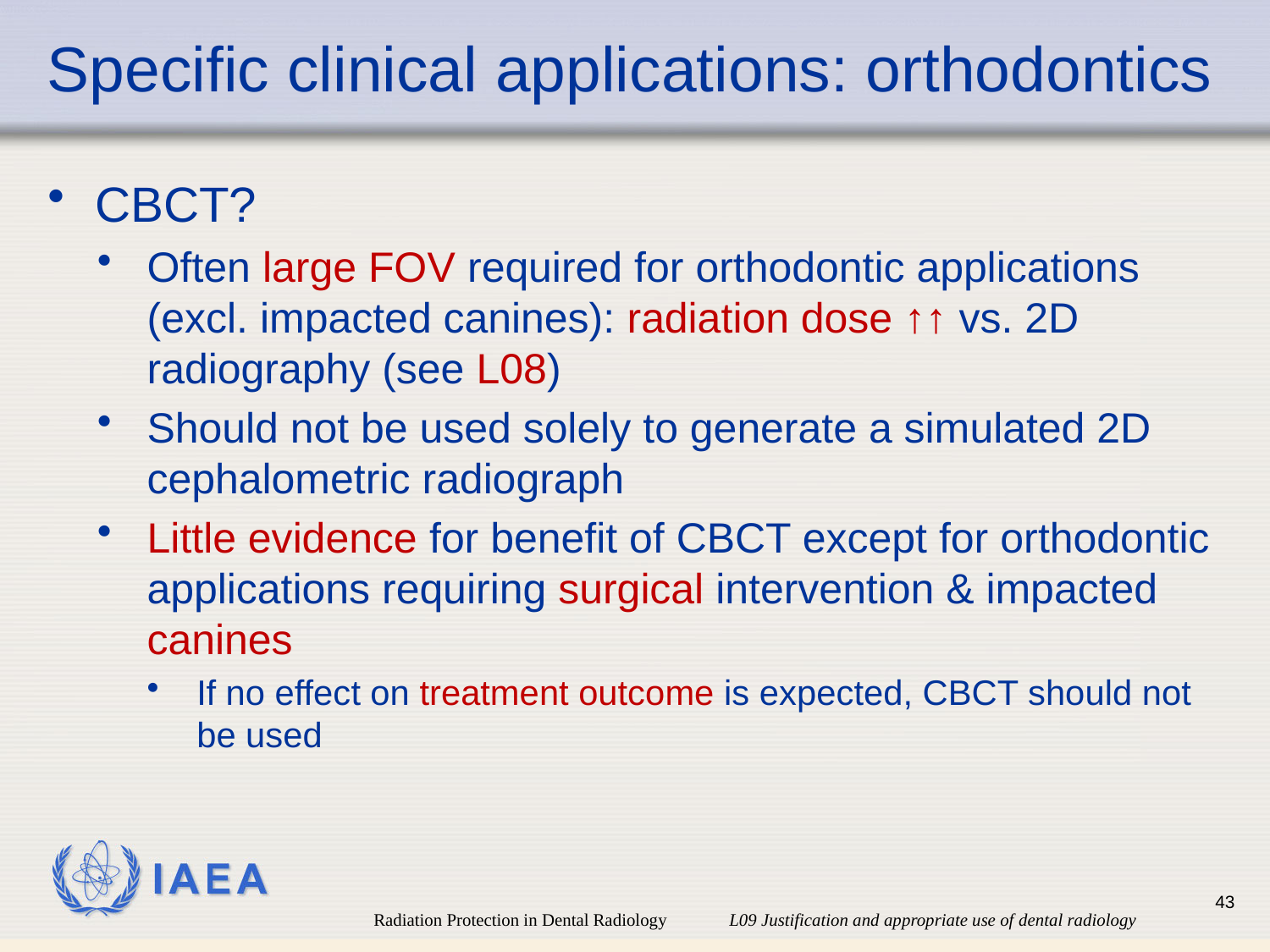

# Specific clinical applications: orthodontics
CBCT?
Often large FOV required for orthodontic applications (excl. impacted canines): radiation dose ↑↑ vs. 2D radiography (see L08)
Should not be used solely to generate a simulated 2D cephalometric radiograph
Little evidence for benefit of CBCT except for orthodontic applications requiring surgical intervention & impacted canines
If no effect on treatment outcome is expected, CBCT should not be used

43
Radiation Protection in Dental Radiology              L09 Justification and appropriate use of dental radiology